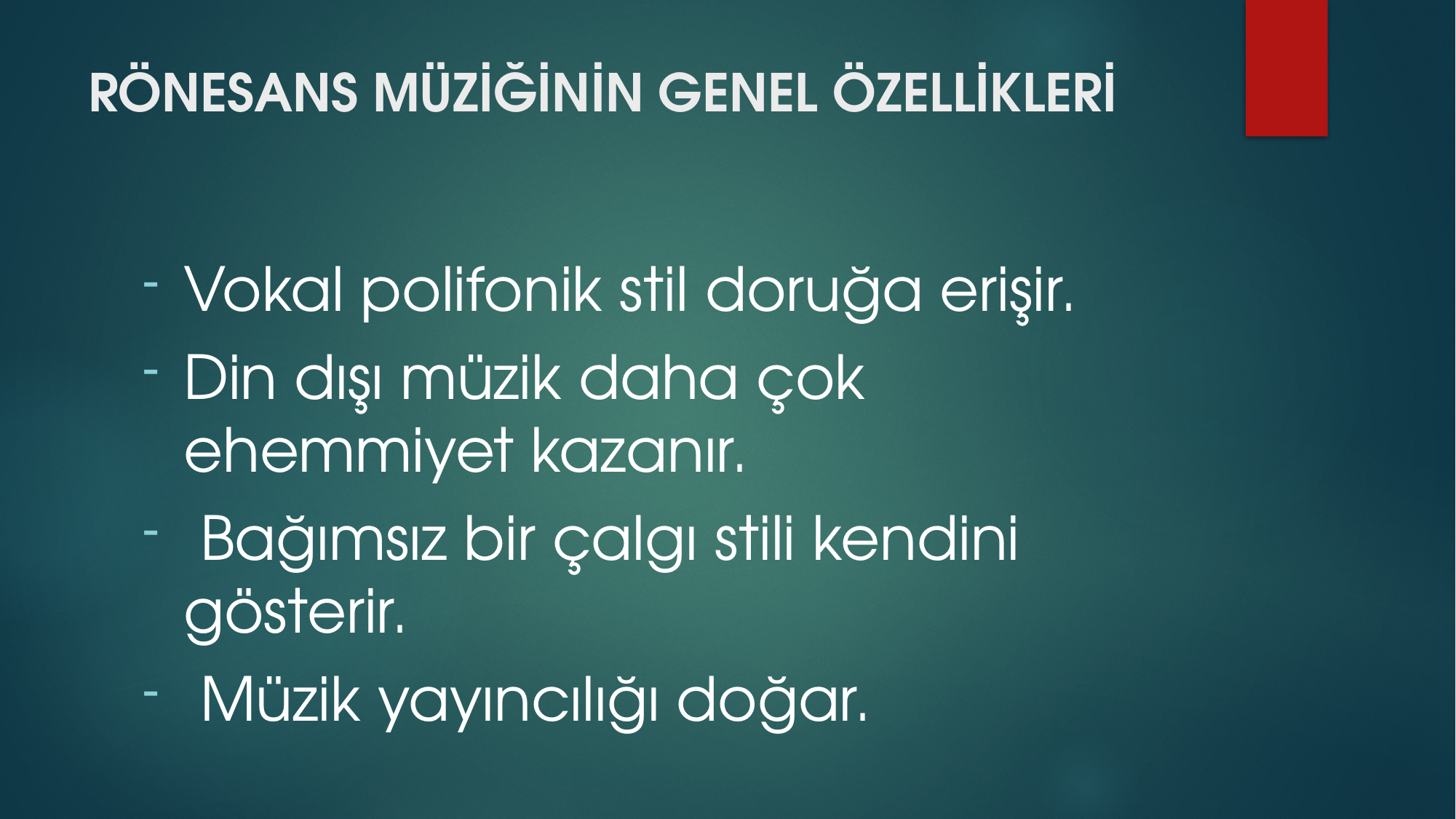

# RÖNESANS MÜZİĞİNİN GENEL ÖZELLİKLERİ
Vokal polifonik stil doruğa erişir.
Din dışı müzik daha çok ehemmiyet kazanır.
 Bağımsız bir çalgı stili kendini gösterir.
 Müzik yayıncılığı doğar.